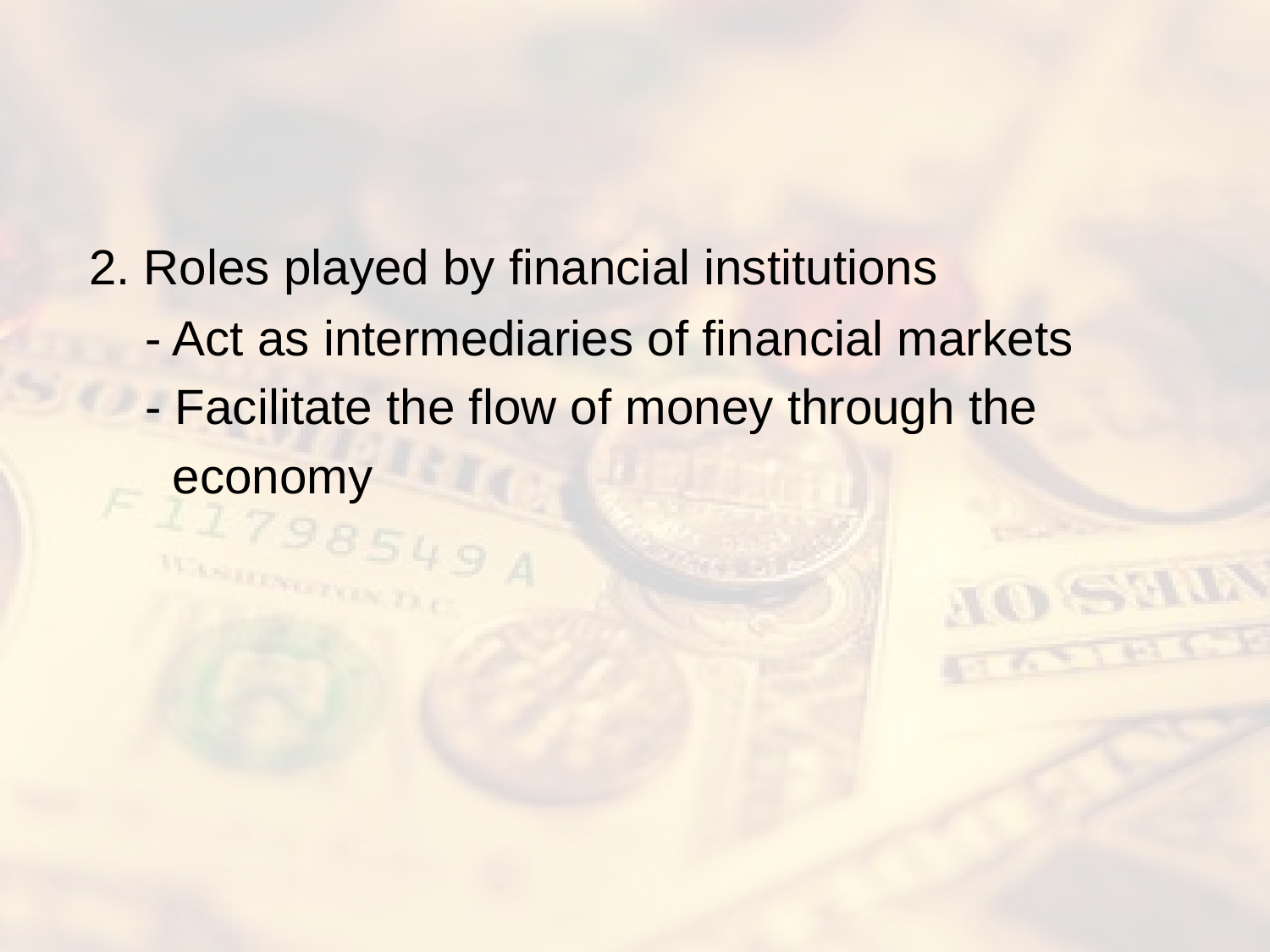

#
 2. Roles played by financial institutions
     - Act as intermediaries of financial markets
     - Facilitate the flow of money through the
       economy